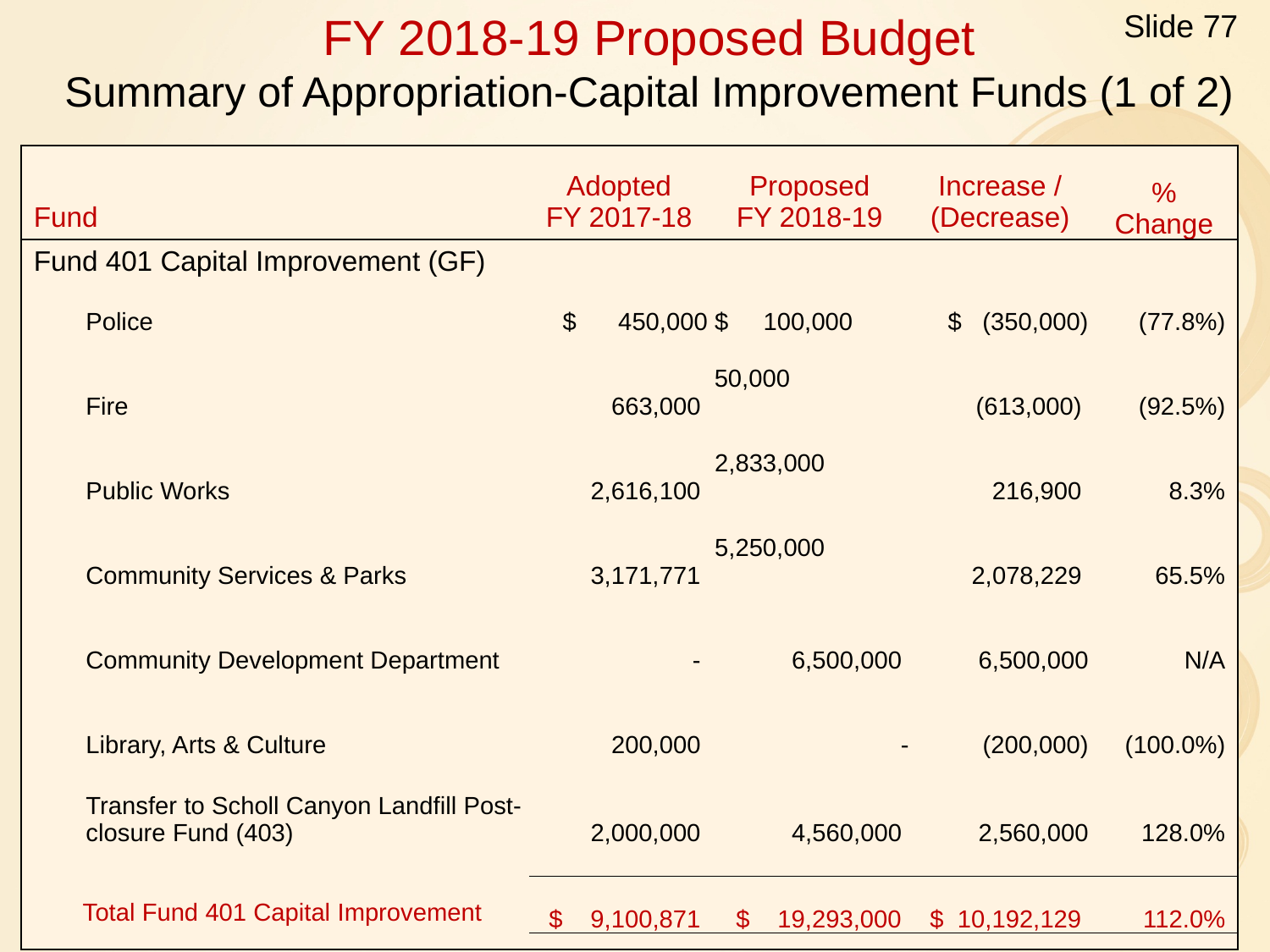

Slide 77
# FY 2018-19 Proposed Budget Summary of Appropriation-Capital Improvement Funds (1 of 2)
| Fund | Adopted FY 2017-18 | Proposed FY 2018-19 | Increase / (Decrease) | % Change |
| --- | --- | --- | --- | --- |
| Fund 401 Capital Improvement (GF) |  |  |  |  |
| Police | $ 450,000 | $ 100,000 | $ (350,000) | (77.8%) |
| Fire | 663,000 | 50,000 | (613,000) | (92.5%) |
| Public Works | 2,616,100 | 2,833,000 | 216,900 | 8.3% |
| Community Services & Parks | 3,171,771 | 5,250,000 | 2,078,229 | 65.5% |
| Community Development Department | - | 6,500,000 | 6,500,000 | N/A |
| Library, Arts & Culture | 200,000 | - | (200,000) | (100.0%) |
| Transfer to Scholl Canyon Landfill Post-closure Fund (403) | 2,000,000 | 4,560,000 | 2,560,000 | 128.0% |
|  |  |  |  |  |
| Total Fund 401 Capital Improvement | $ 9,100,871 | $ 19,293,000 | $ 10,192,129 | 112.0% |
|  |  |  |  |  |